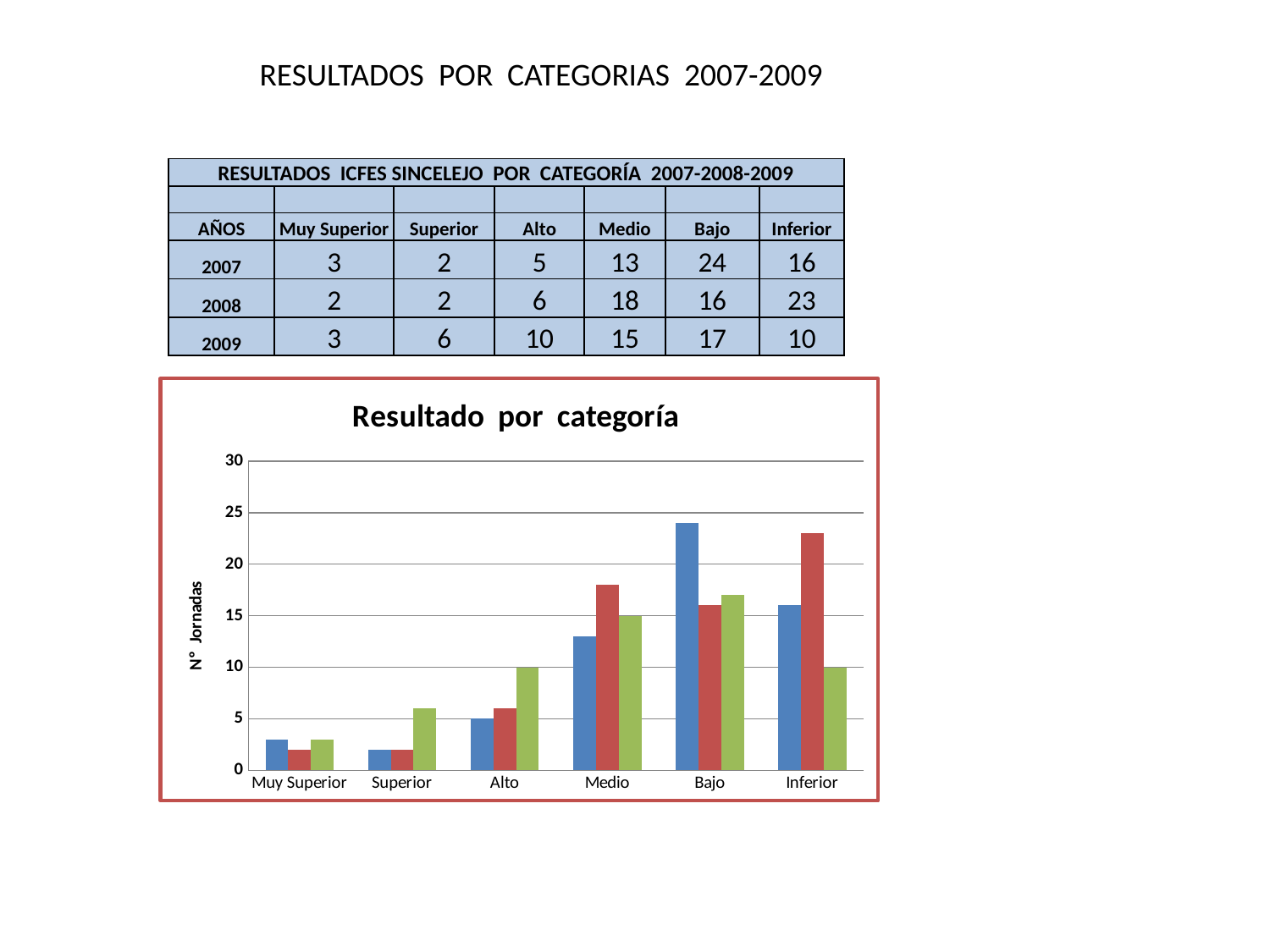

RESULTADOS  POR  CATEGORIAS  2007-2009
| RESULTADOS ICFES SINCELEJO POR CATEGORÍA 2007-2008-2009 |  |  |  |  |  |  |
| --- | --- | --- | --- | --- | --- | --- |
|  |  |  |  |  |  |  |
| AÑOS | Muy Superior | Superior | Alto | Medio | Bajo | Inferior |
| 2007 | 3 | 2 | 5 | 13 | 24 | 16 |
| 2008 | 2 | 2 | 6 | 18 | 16 | 23 |
| 2009 | 3 | 6 | 10 | 15 | 17 | 10 |

### Chart: Resultado  por  categoría

| Category | 2007 | 2008 | 2009 |
|---|---|---|---|
| Muy Superior | 3.0 | 2.0 | 3.0 |
| Superior | 2.0 | 2.0 | 6.0 |
| Alto | 5.0 | 6.0 | 10.0 |
| Medio | 13.0 | 18.0 | 15.0 |
| Bajo | 24.0 | 16.0 | 17.0 |
| Inferior | 16.0 | 23.0 | 10.0 |